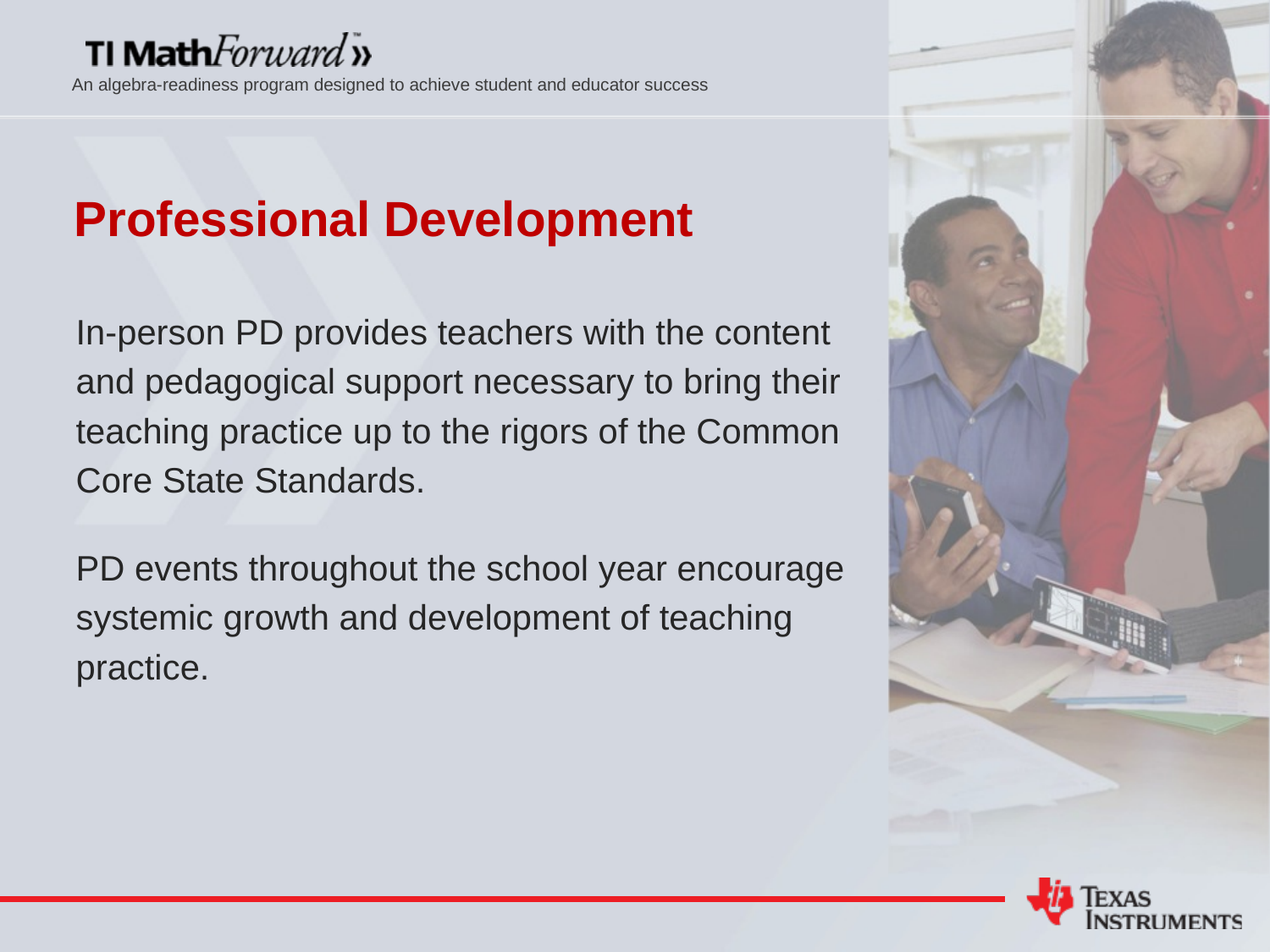

# Professional Development
In-person PD provides teachers with the content and pedagogical support necessary to bring their teaching practice up to the rigors of the Common Core State Standards.
PD events throughout the school year encourage systemic growth and development of teaching practice.